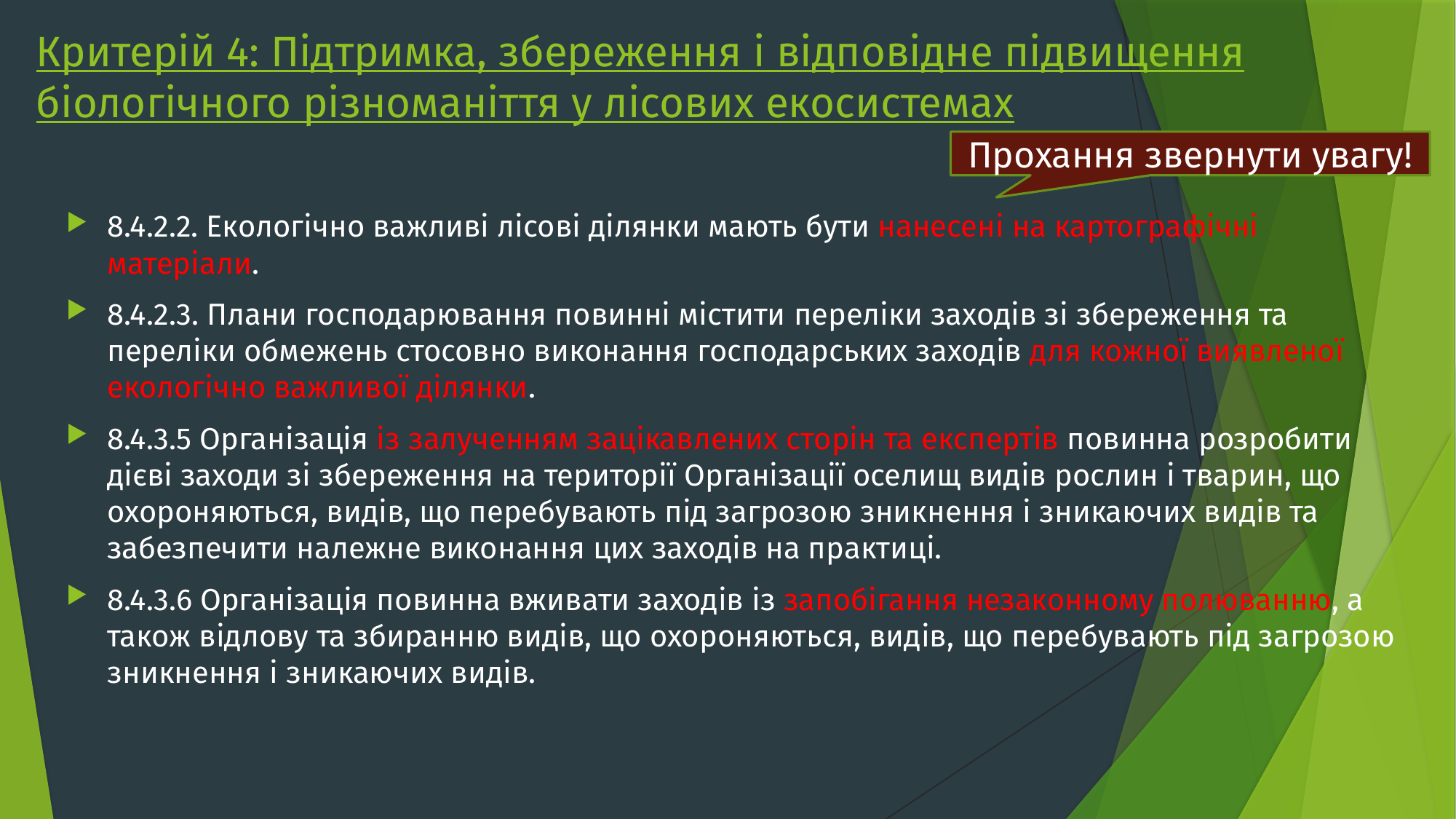

# Критерій 4: Підтримка, збереження і відповідне підвищення біологічного різноманіття у лісових екосистемах
Прохання звернути увагу!

8.4.2.2. Екологічно важливі лісові ділянки мають бути нанесені на картографічні матеріали.
8.4.2.3. Плани господарювання повинні містити переліки заходів зі збереження та переліки обмежень стосовно виконання господарських заходів для кожної виявленої екологічно важливої ділянки.
8.4.3.5 Організація із залученням зацікавлених сторін та експертів повинна розробити дієві заходи зі збереження на території Організації оселищ видів рослин і тварин, що охороняються, видів, що перебувають під загрозою зникнення і зникаючих видів та забезпечити належне виконання цих заходів на практиці.
8.4.3.6 Організація повинна вживати заходів із запобігання незаконному полюванню, а також відлову та збиранню видів, що охороняються, видів, що перебувають під загрозою зникнення і зникаючих видів.